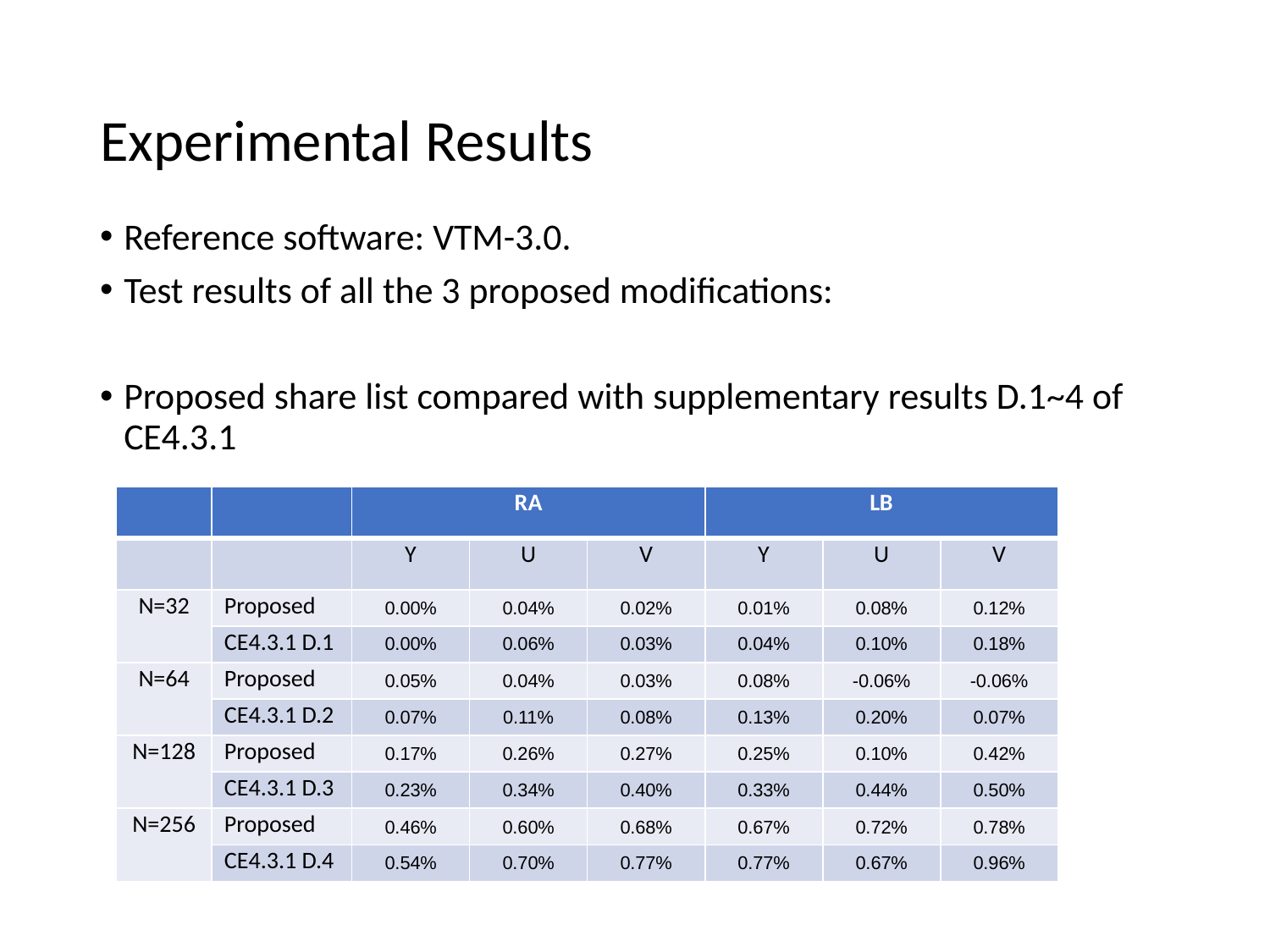

# Experimental Results
Reference software: VTM-3.0.
Test results of all the 3 proposed modifications:

Proposed share list compared with supplementary results D.1~4 of CE4.3.1

|  |  | RA |  |  | LB |  |  |
| --- | --- | --- | --- | --- | --- | --- | --- |
|  |  | Y | U | V | Y | U | V |
| N=32 | Proposed | 0.00% | 0.04% | 0.02% | 0.01% | 0.08% | 0.12% |
|  | CE4.3.1 D.1 | 0.00% | 0.06% | 0.03% | 0.04% | 0.10% | 0.18% |
| N=64 | Proposed | 0.05% | 0.04% | 0.03% | 0.08% | -0.06% | -0.06% |
|  | CE4.3.1 D.2 | 0.07% | 0.11% | 0.08% | 0.13% | 0.20% | 0.07% |
| N=128 | Proposed | 0.17% | 0.26% | 0.27% | 0.25% | 0.10% | 0.42% |
|  | CE4.3.1 D.3 | 0.23% | 0.34% | 0.40% | 0.33% | 0.44% | 0.50% |
| N=256 | Proposed | 0.46% | 0.60% | 0.68% | 0.67% | 0.72% | 0.78% |
|  | CE4.3.1 D.4 | 0.54% | 0.70% | 0.77% | 0.77% | 0.67% | 0.96% |